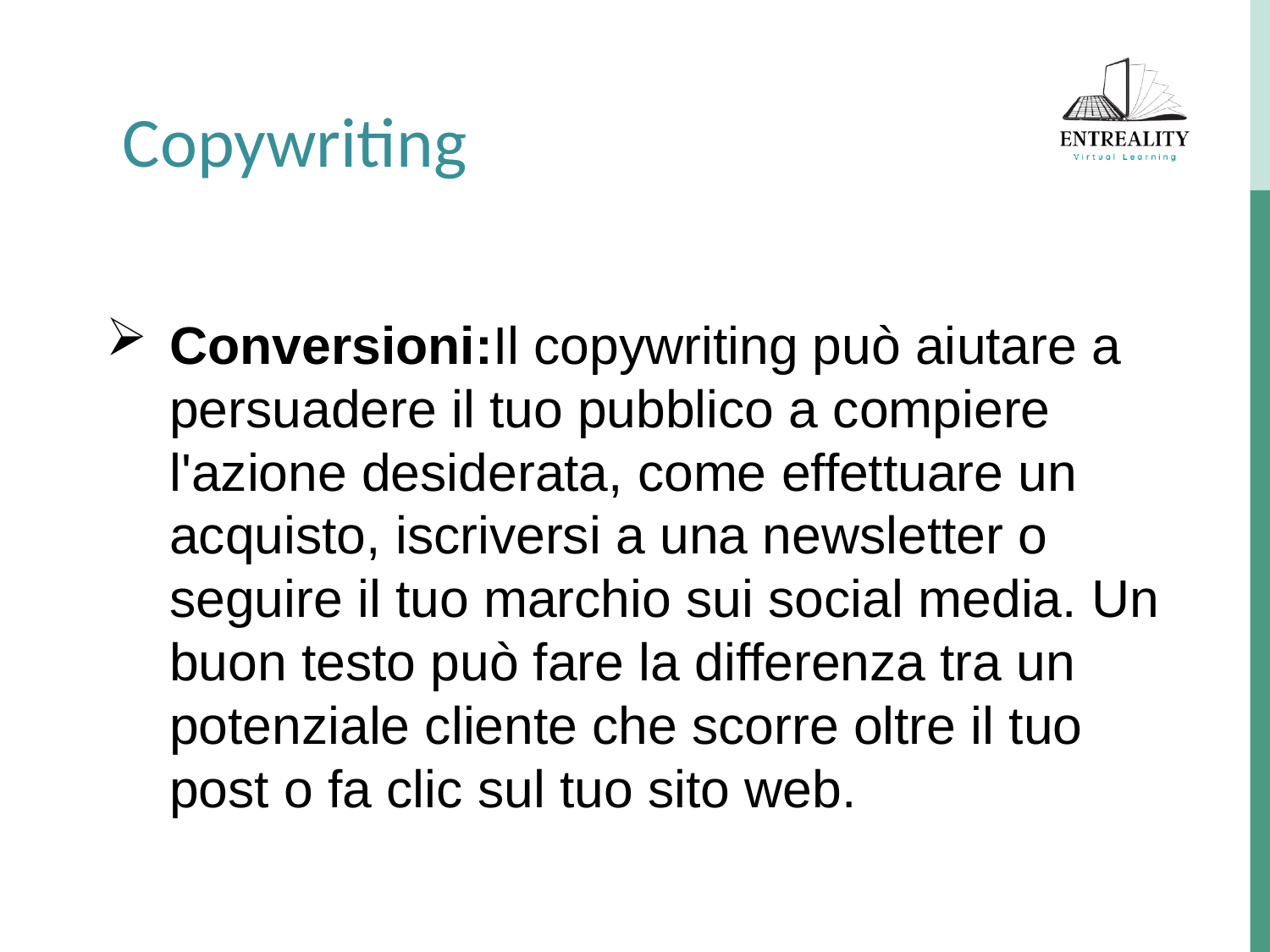

Copywriting
Conversioni:Il copywriting può aiutare a persuadere il tuo pubblico a compiere l'azione desiderata, come effettuare un acquisto, iscriversi a una newsletter o seguire il tuo marchio sui social media. Un buon testo può fare la differenza tra un potenziale cliente che scorre oltre il tuo post o fa clic sul tuo sito web.